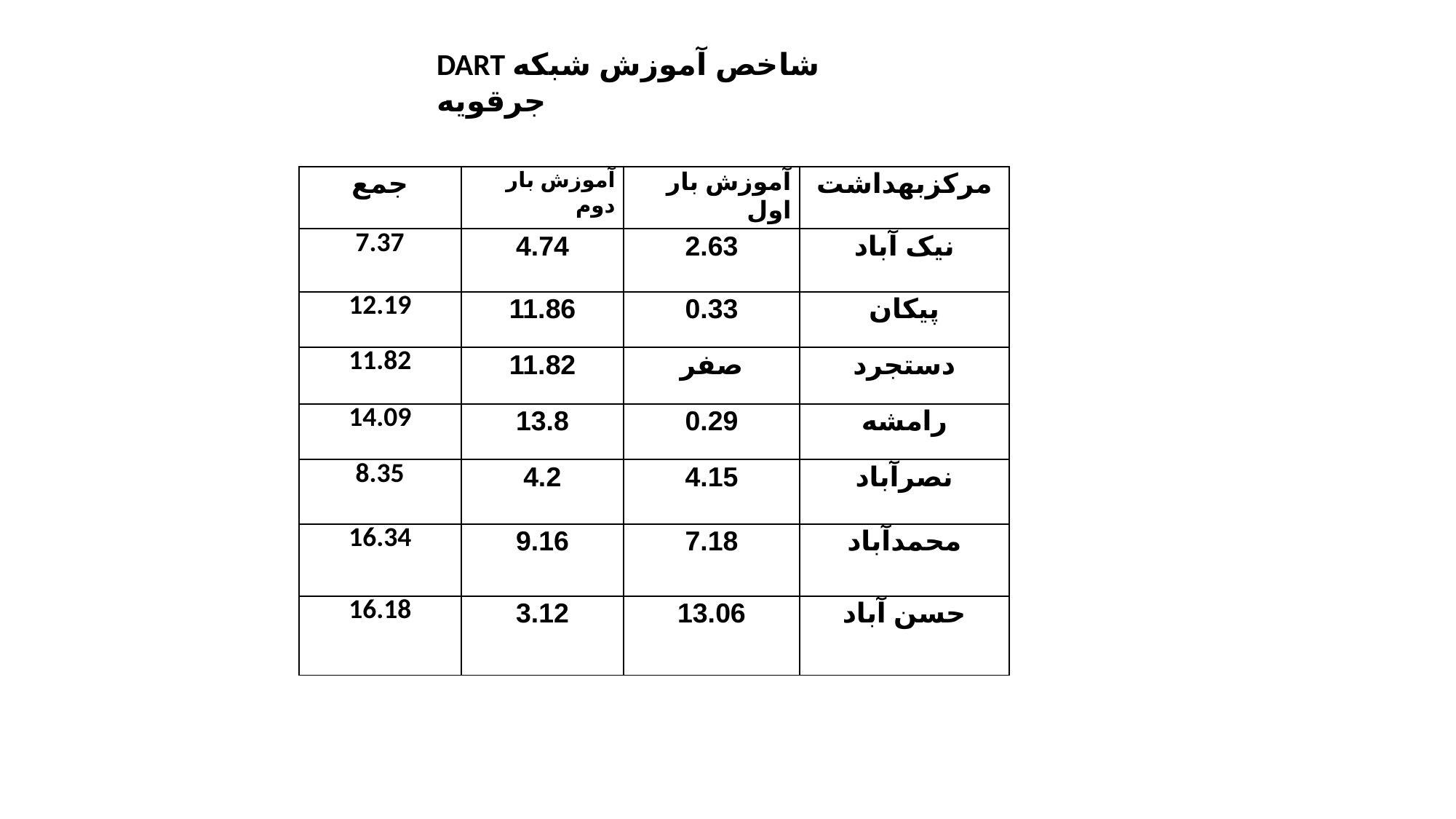

DART شاخص آموزش شبکه جرقویه
| جمع | آموزش بار دوم | آموزش بار اول | مرکزبهداشت |
| --- | --- | --- | --- |
| 7.37 | 4.74 | 2.63 | نیک آباد |
| 12.19 | 11.86 | 0.33 | پیکان |
| 11.82 | 11.82 | صفر | دستجرد |
| 14.09 | 13.8 | 0.29 | رامشه |
| 8.35 | 4.2 | 4.15 | نصرآباد |
| 16.34 | 9.16 | 7.18 | محمدآباد |
| 16.18 | 3.12 | 13.06 | حسن آباد |